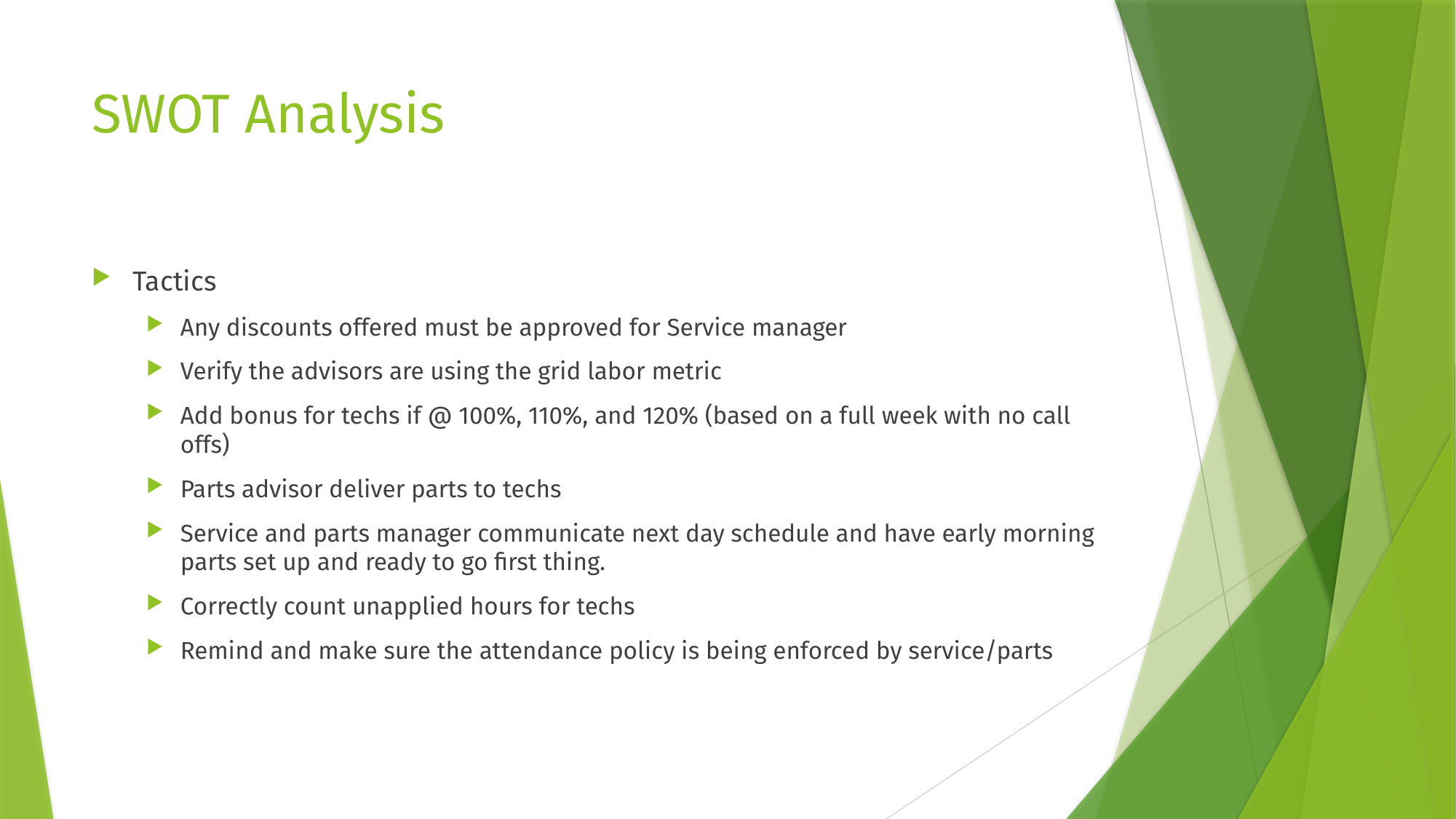

# SWOT Analysis
Tactics
Any discounts offered must be approved for Service manager
Verify the advisors are using the grid labor metric
Add bonus for techs if @ 100%, 110%, and 120% (based on a full week with no call offs)
Parts advisor deliver parts to techs
Service and parts manager communicate next day schedule and have early morning parts set up and ready to go first thing.
Correctly count unapplied hours for techs
Remind and make sure the attendance policy is being enforced by service/parts